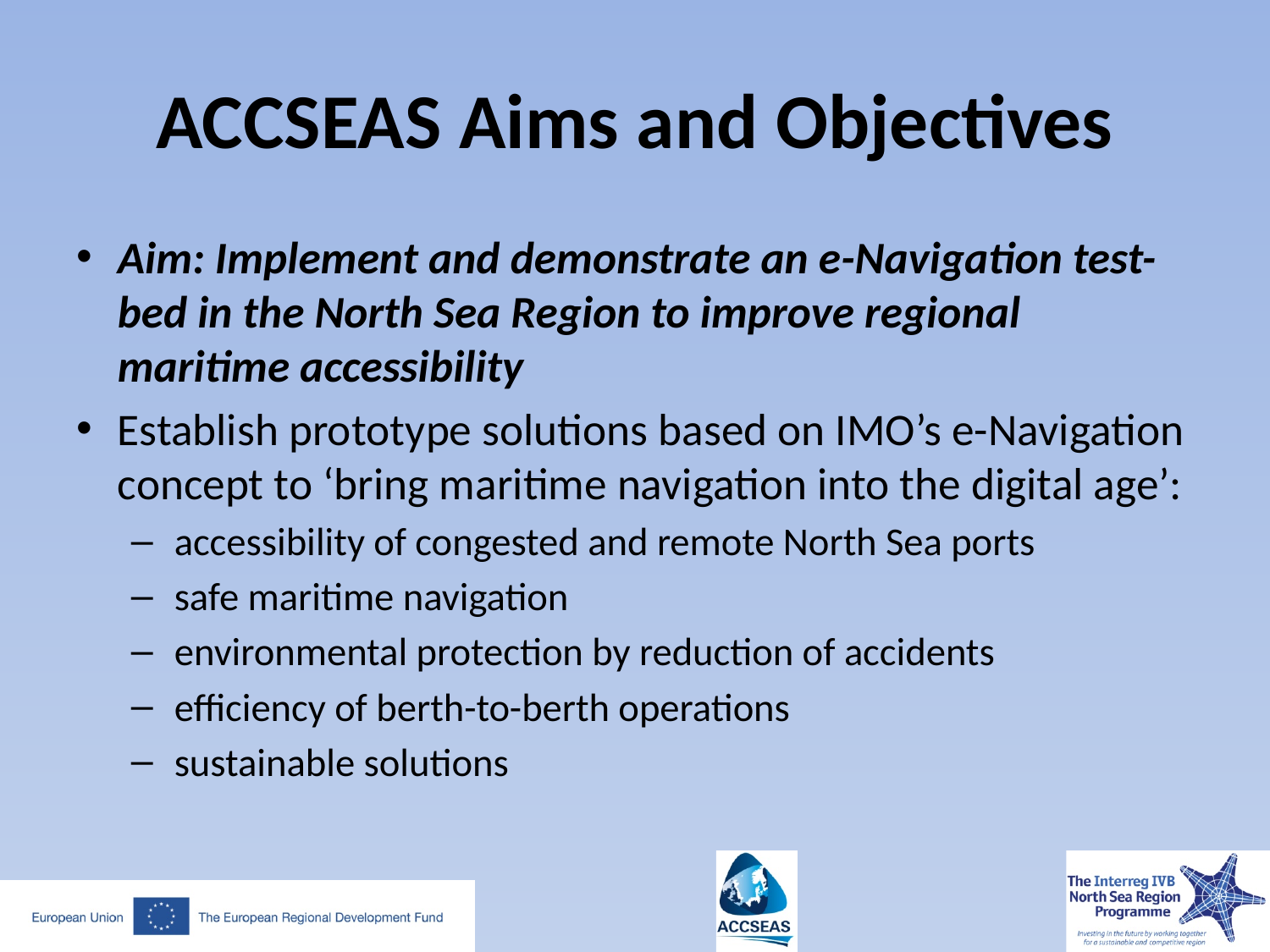

# ACCSEAS Aims and Objectives
Aim: Implement and demonstrate an e-Navigation test-bed in the North Sea Region to improve regional maritime accessibility
Establish prototype solutions based on IMO’s e-Navigation concept to ‘bring maritime navigation into the digital age’:
 accessibility of congested and remote North Sea ports
 safe maritime navigation
 environmental protection by reduction of accidents
 efficiency of berth-to-berth operations
 sustainable solutions